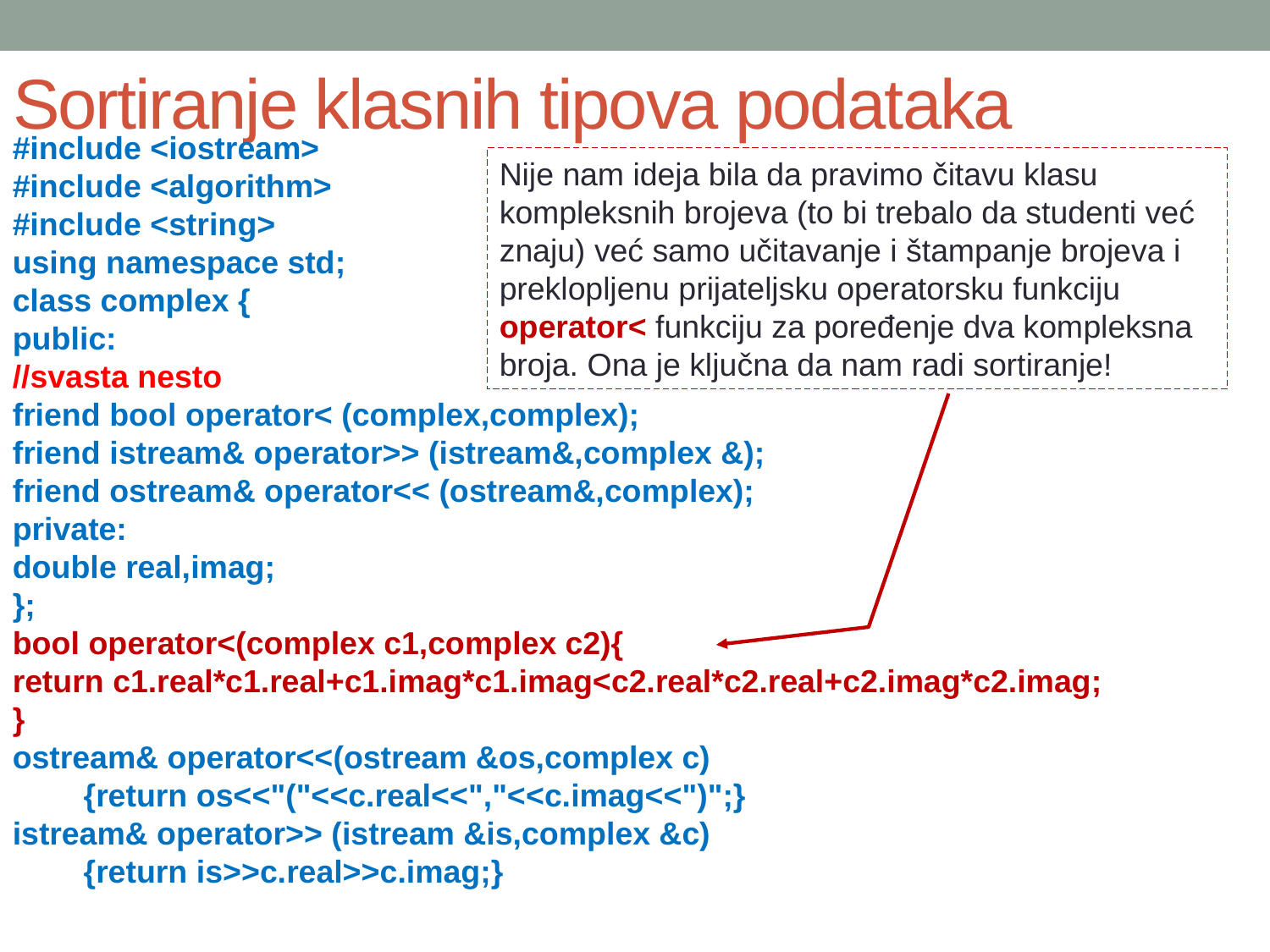

# Sortiranje klasnih tipova podataka
#include <iostream>
#include <algorithm>
#include <string>
using namespace std;
class complex {
public:
//svasta nesto
friend bool operator< (complex,complex);
friend istream& operator>> (istream&,complex &);
friend ostream& operator<< (ostream&,complex);
private:
double real,imag;
};
bool operator<(complex c1,complex c2){
return c1.real*c1.real+c1.imag*c1.imag<c2.real*c2.real+c2.imag*c2.imag;
}
ostream& operator<<(ostream &os,complex c)
        {return os<<"("<<c.real<<","<<c.imag<<")";}
istream& operator>> (istream &is,complex &c)
        {return is>>c.real>>c.imag;}
Nije nam ideja bila da pravimo čitavu klasu kompleksnih brojeva (to bi trebalo da studenti već znaju) već samo učitavanje i štampanje brojeva i preklopljenu prijateljsku operatorsku funkciju operator< funkciju za poređenje dva kompleksna broja. Ona je ključna da nam radi sortiranje!